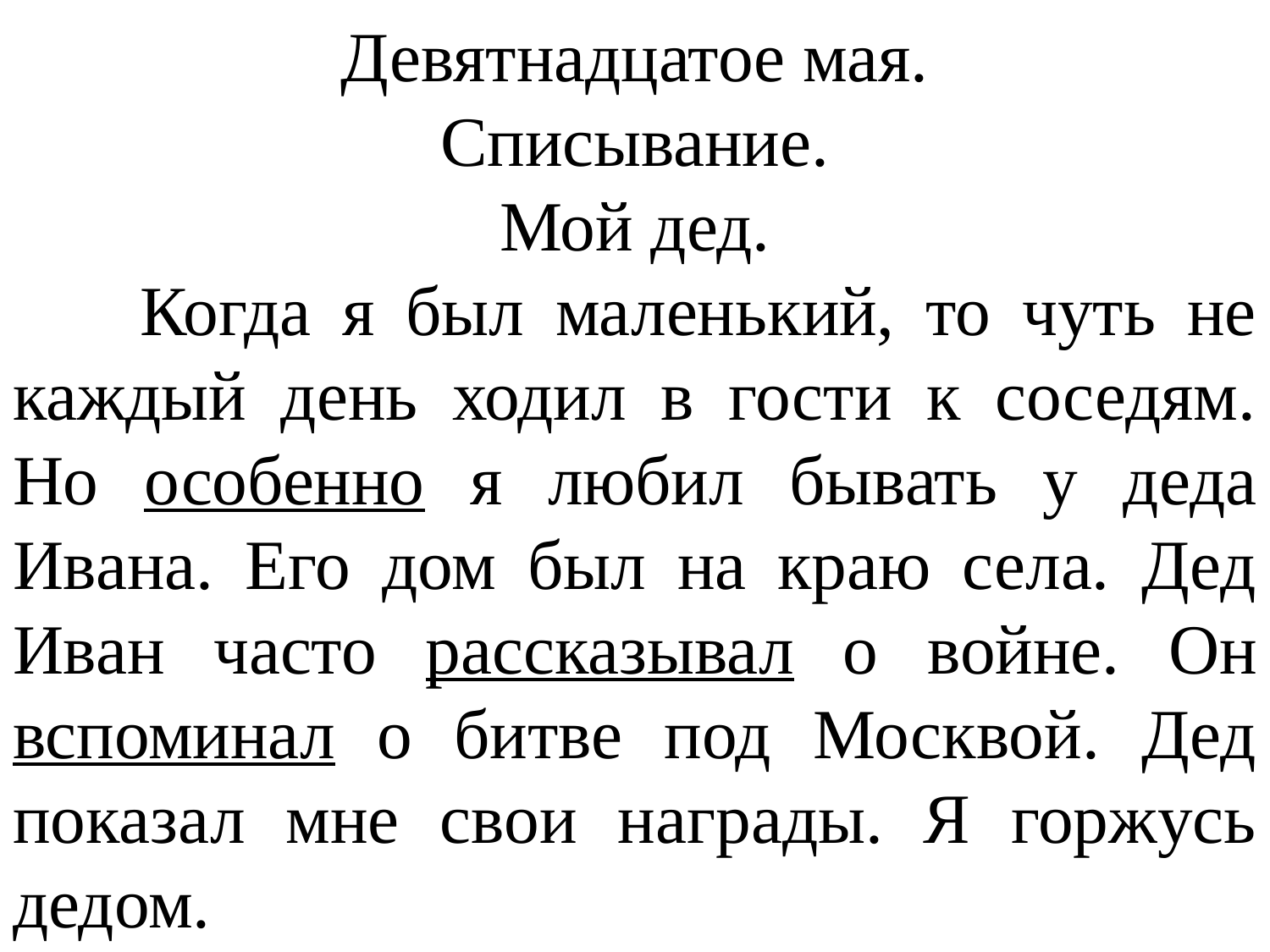

Девятнадцатое мая.
Списывание.
Мой дед.
	Когда я был маленький, то чуть не каждый день ходил в гости к соседям. Но особенно я любил бывать у деда Ивана. Его дом был на краю села. Дед Иван часто рассказывал о войне. Он вспоминал о битве под Москвой. Дед показал мне свои награды. Я горжусь дедом.